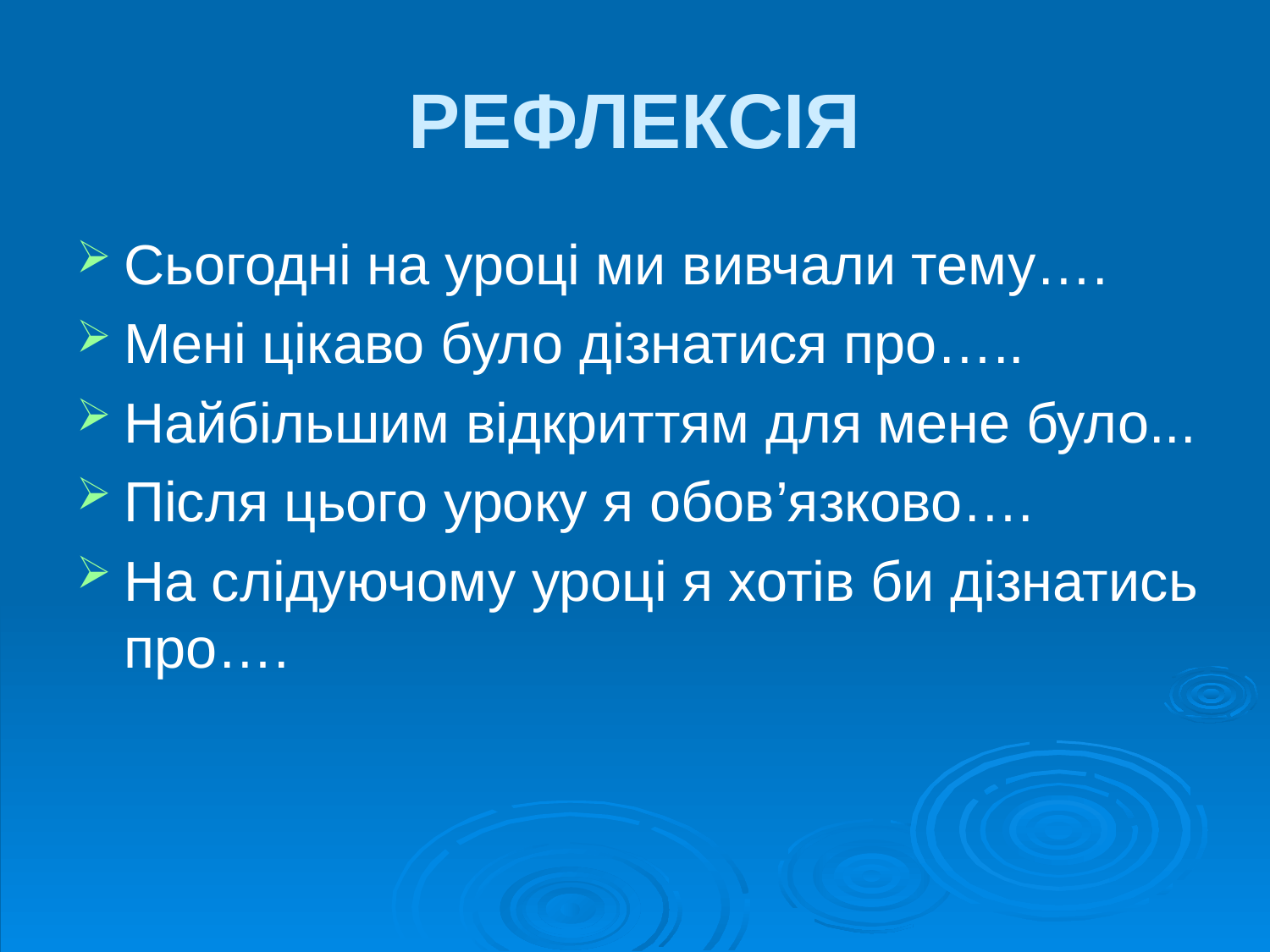

# РЕФЛЕКСІЯ
Сьогодні на уроці ми вивчали тему….
Мені цікаво було дізнатися про…..
Найбільшим відкриттям для мене було...
Після цього уроку я обов’язково….
На слідуючому уроці я хотів би дізнатись про….